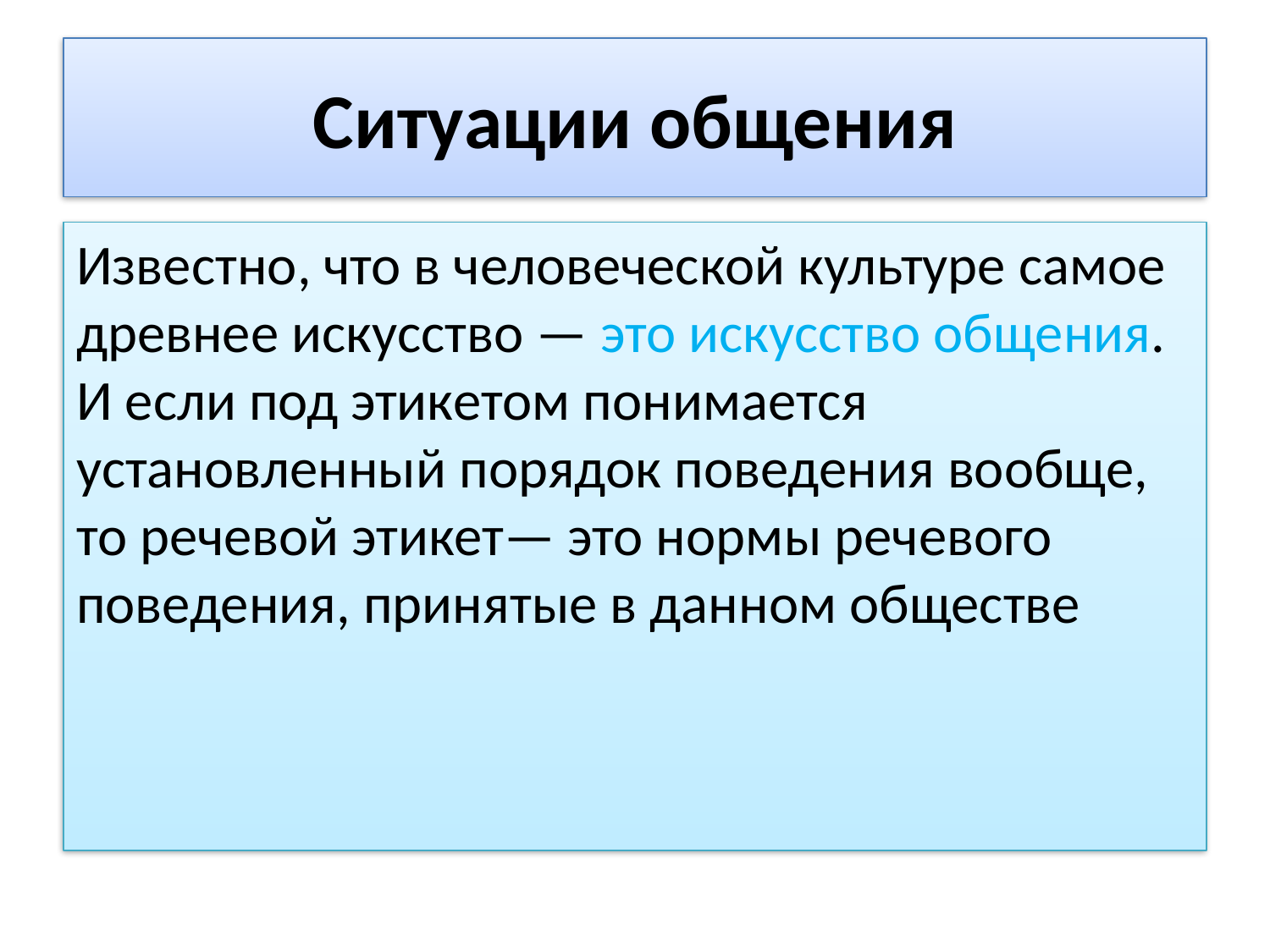

# Ситуации общения
Известно, что в человеческой культуре самое древнее искусство — это искусство общения. И если под этикетом понимается установленный порядок поведения вообще, то речевой этикет— это нормы речевого поведения, принятые в данном обществе